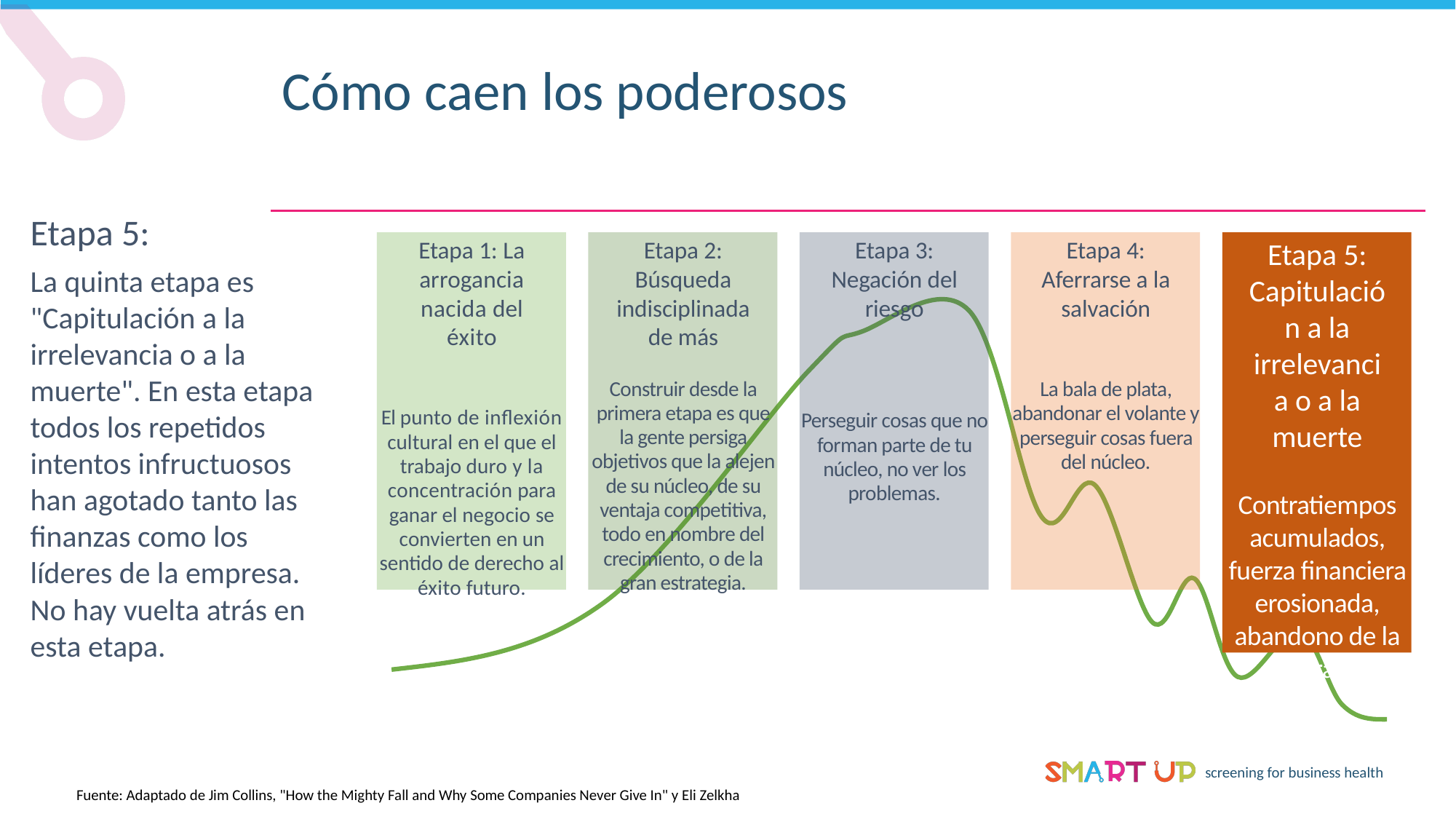

Cómo caen los poderosos
Etapa 5:
La quinta etapa es "Capitulación a la irrelevancia o a la muerte". En esta etapa todos los repetidos intentos infructuosos han agotado tanto las finanzas como los líderes de la empresa. No hay vuelta atrás en esta etapa.
Etapa 5: Capitulación a la irrelevancia o a la muerte

Contratiempos acumulados, fuerza financiera erosionada, abandono de la esperanza
Etapa 1: La arrogancia nacida del éxito

El punto de inflexión cultural en el que el trabajo duro y la concentración para ganar el negocio se convierten en un sentido de derecho al éxito futuro.
Etapa 2: Búsqueda indisciplinada de más

Construir desde la primera etapa es que la gente persiga objetivos que la alejen de su núcleo, de su ventaja competitiva, todo en nombre del crecimiento, o de la gran estrategia.
Etapa 3: Negación del riesgo

Perseguir cosas que no forman parte de tu núcleo, no ver los problemas.
Etapa 4: Aferrarse a la salvación

La bala de plata, abandonar el volante y perseguir cosas fuera del núcleo.

Fuente: Adaptado de Jim Collins, "How the Mighty Fall and Why Some Companies Never Give In" y Eli Zelkha